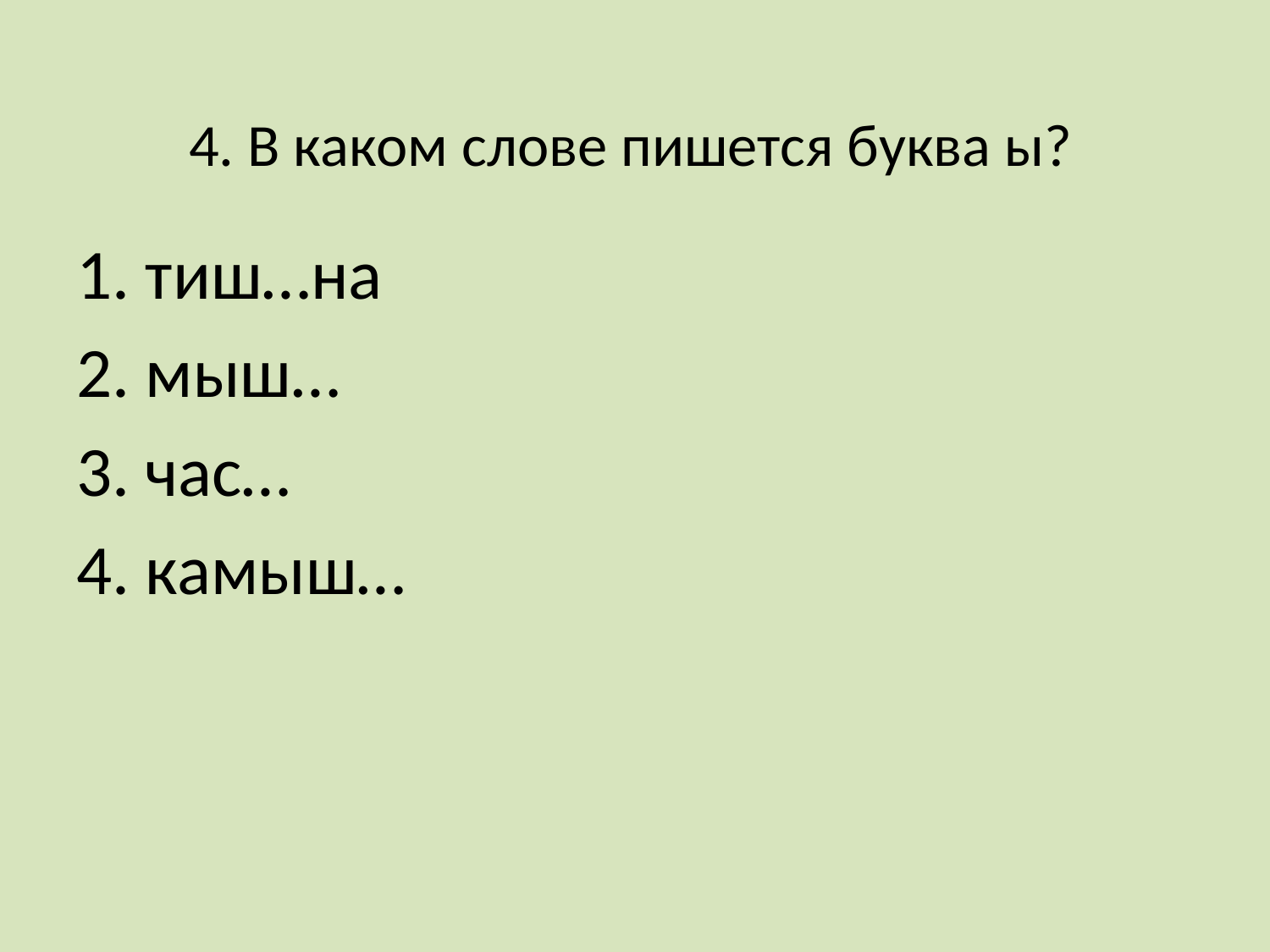

# 4. В каком слове пишется буква ы?
1. тиш…на
2. мыш…
3. час…
4. камыш…